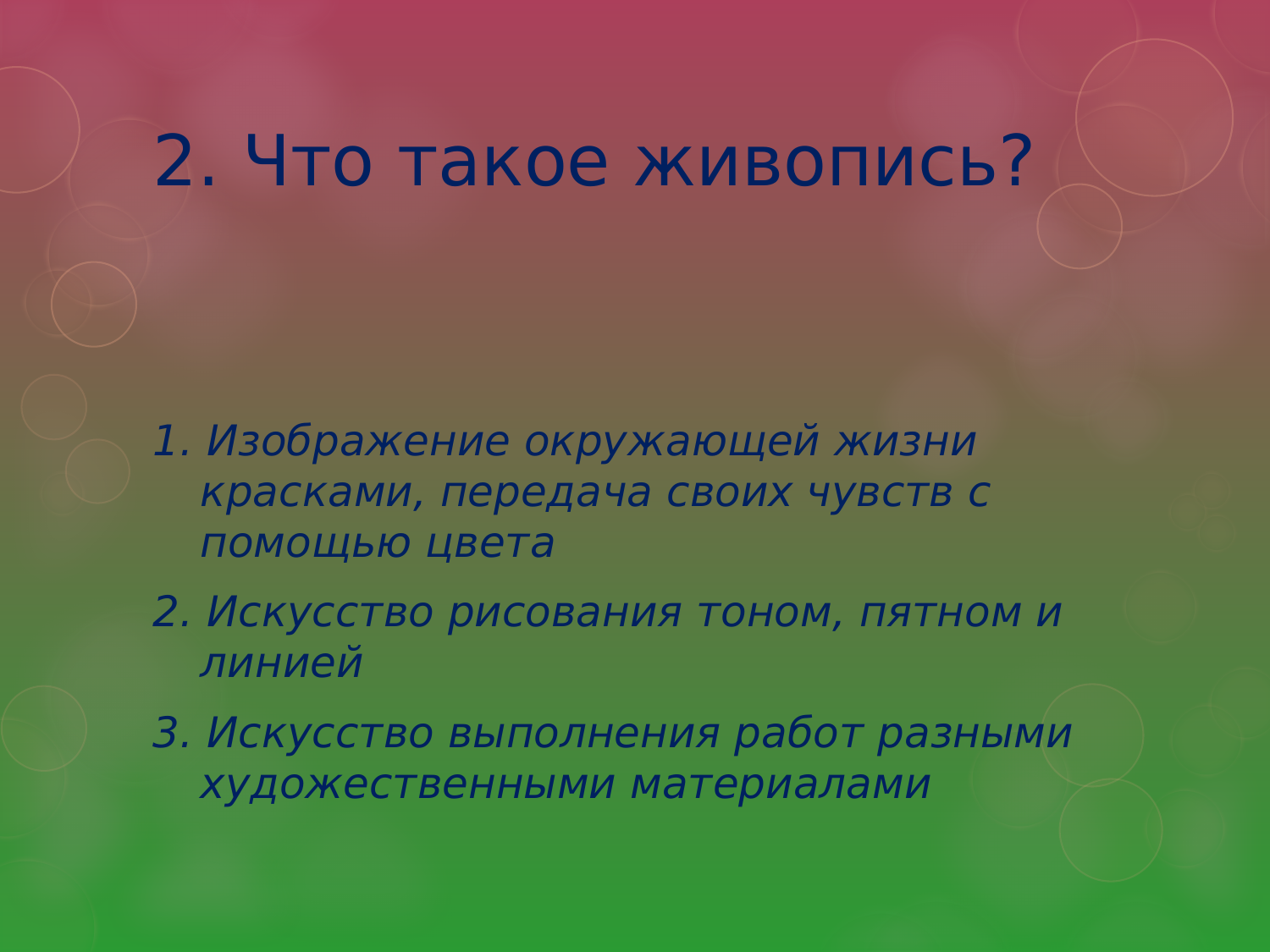

# 2. Что такое живопись?
1. Изображение окружающей жизни красками, передача своих чувств с помощью цвета
2. Искусство рисования тоном, пятном и линией
3. Искусство выполнения работ разными художественными материалами